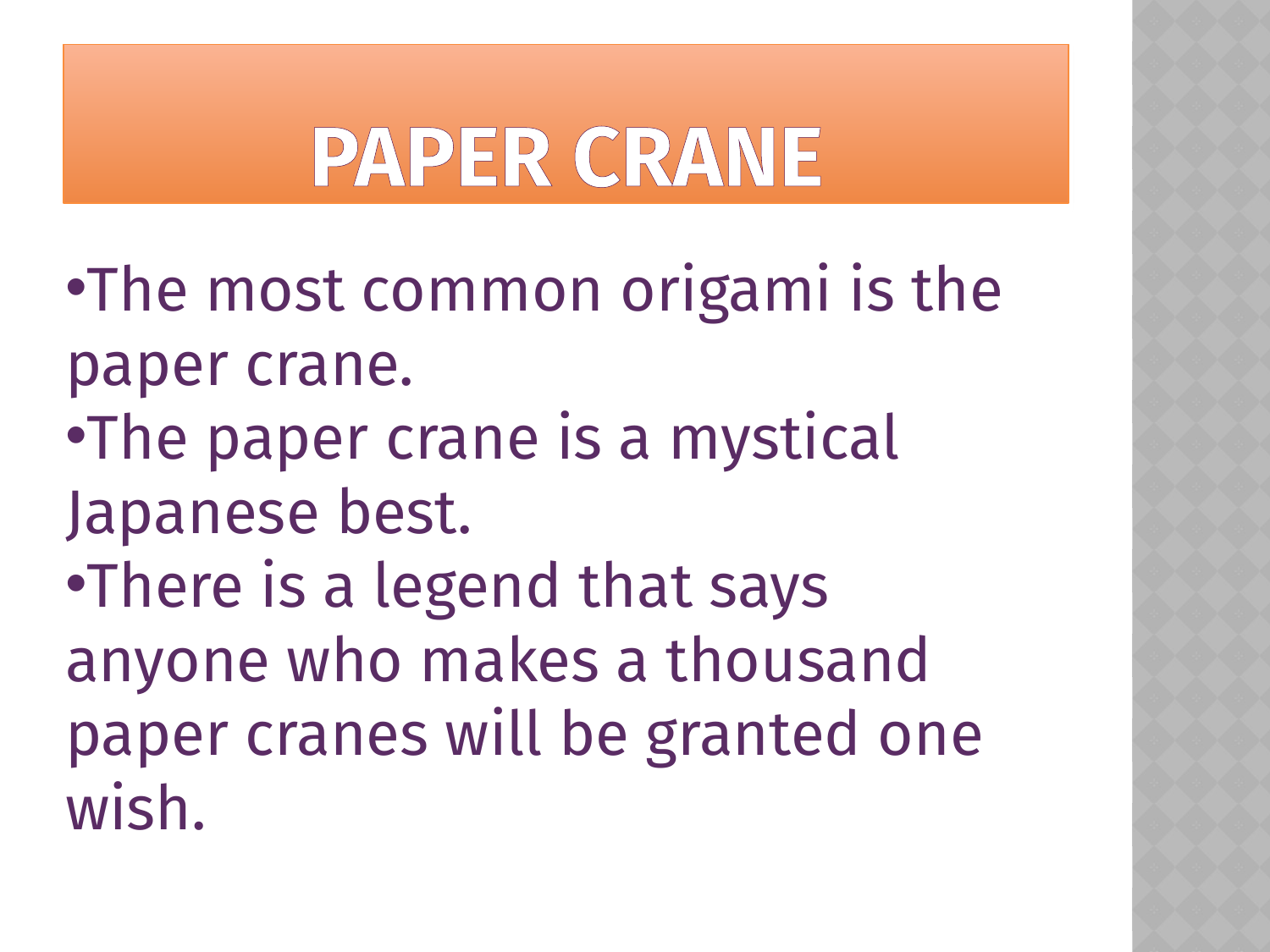

# Paper Crane
The most common origami is the paper crane.
The paper crane is a mystical Japanese best.
There is a legend that says anyone who makes a thousand paper cranes will be granted one wish.